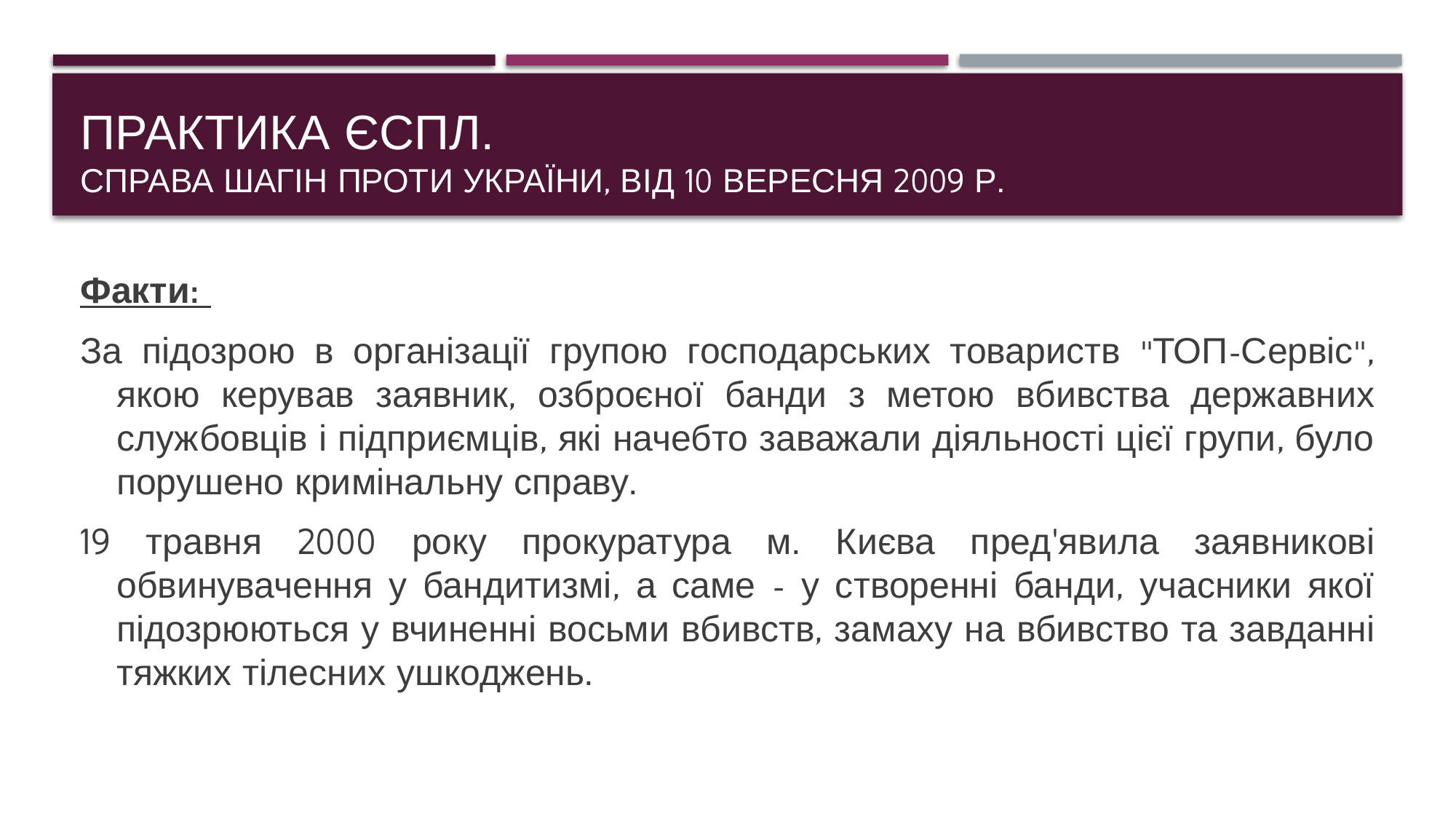

# Практика ЄСПЛ. Справа Шагін проти України, від 10 вересня 2009 р.
Факти:
За підозрою в організації групою господарських товариств "ТОП-Сервіс", якою керував заявник, озброєної банди з метою вбивства державних службовців і підприємців, які начебто заважали діяльності цієї групи, було порушено кримінальну справу.
19 травня 2000 року прокуратура м. Києва пред'явила заявникові обвинувачення у бандитизмі, а саме - у створенні банди, учасники якої підозрюються у вчиненні восьми вбивств, замаху на вбивство та завданні тяжких тілесних ушкоджень.